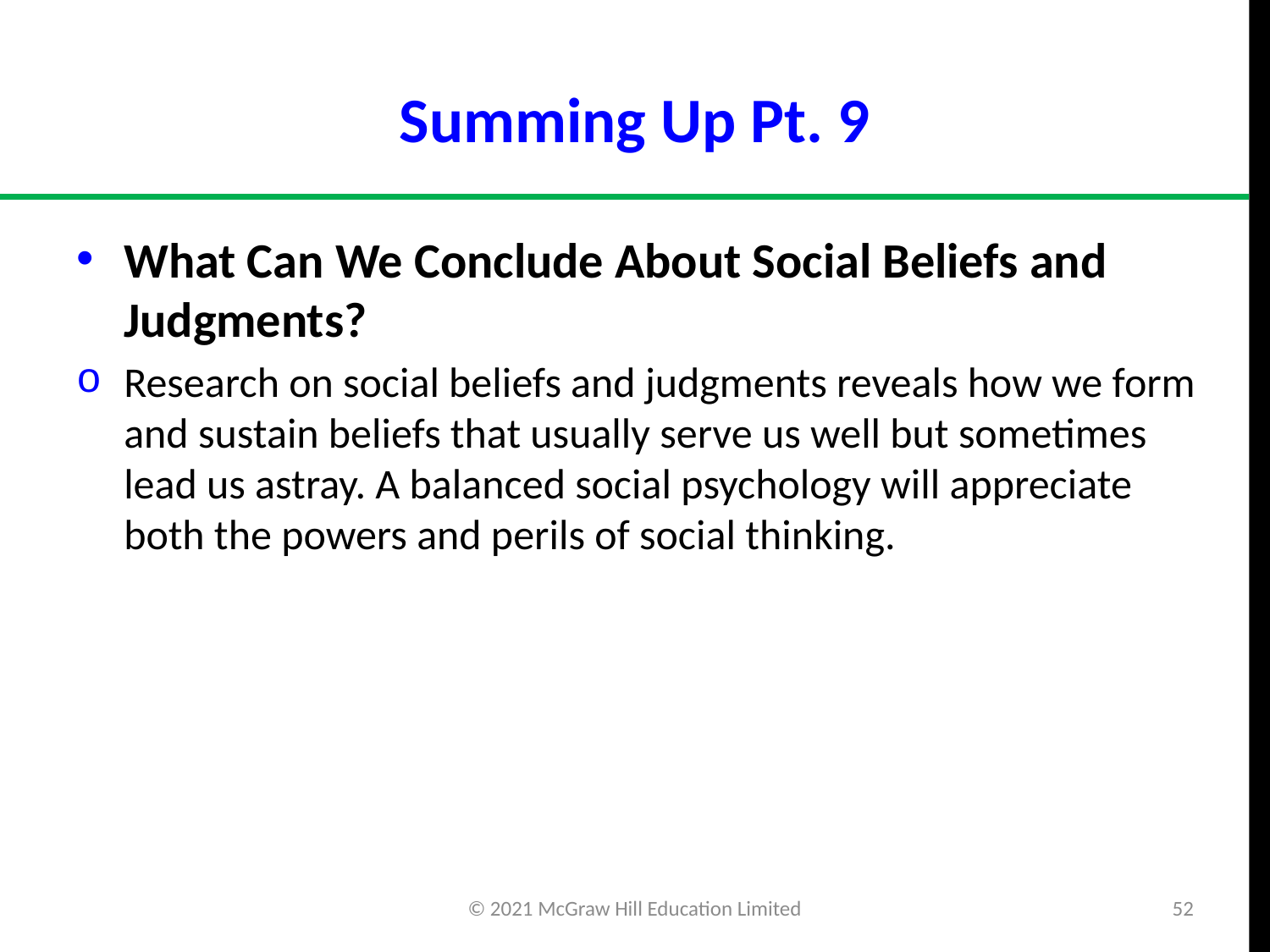

# Summing Up Pt. 9
What Can We Conclude About Social Beliefs and Judgments?
Research on social beliefs and judgments reveals how we form and sustain beliefs that usually serve us well but sometimes lead us astray. A balanced social psychology will appreciate both the powers and perils of social thinking.
© 2021 McGraw Hill Education Limited
52